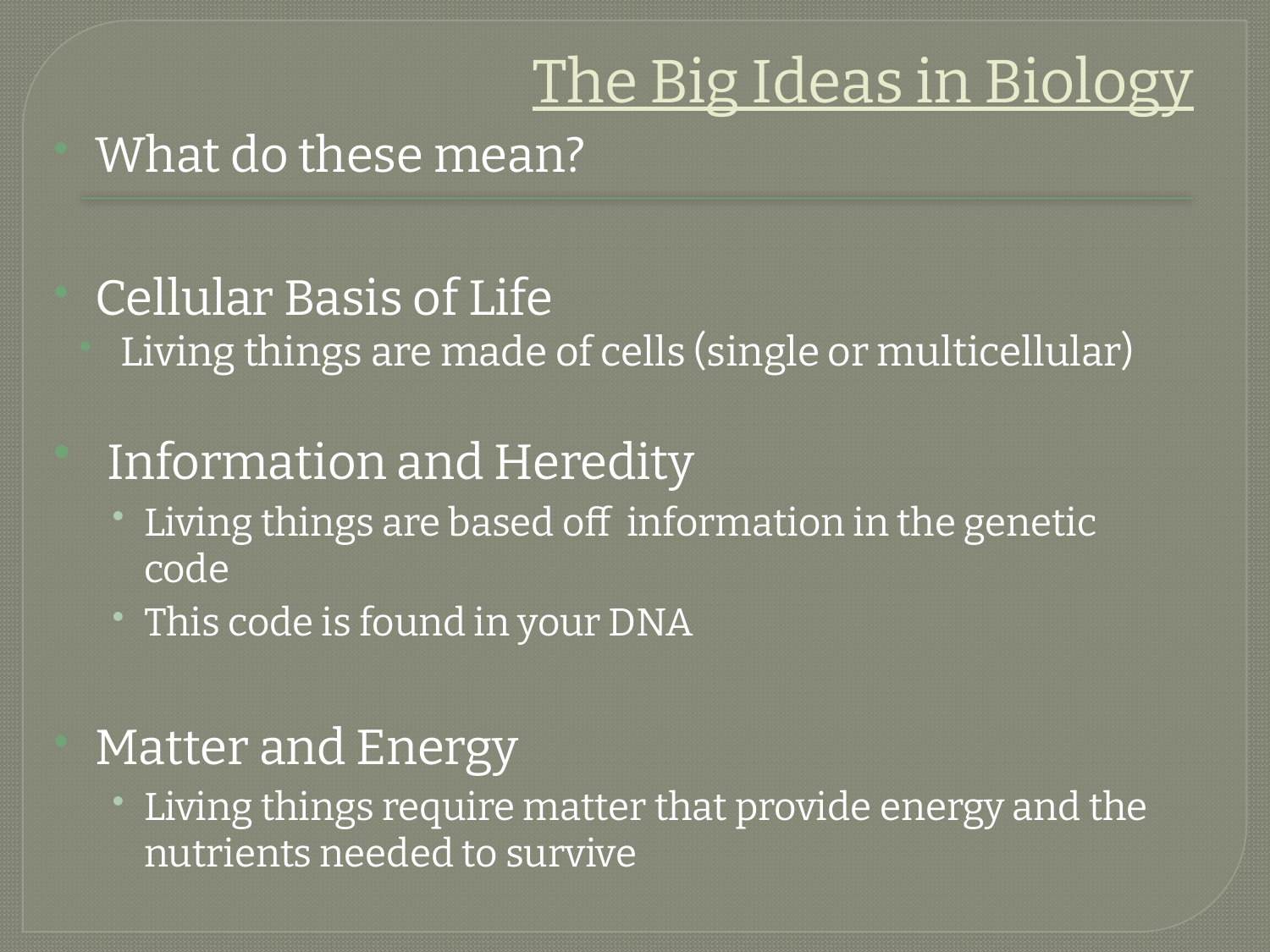

# The Big Ideas in Biology
What do these mean?

Cellular Basis of Life
Living things are made of cells (single or multicellular)

 Information and Heredity
Living things are based off  information in the genetic code
This code is found in your DNA

Matter and Energy
Living things require matter that provide energy and the nutrients needed to survive